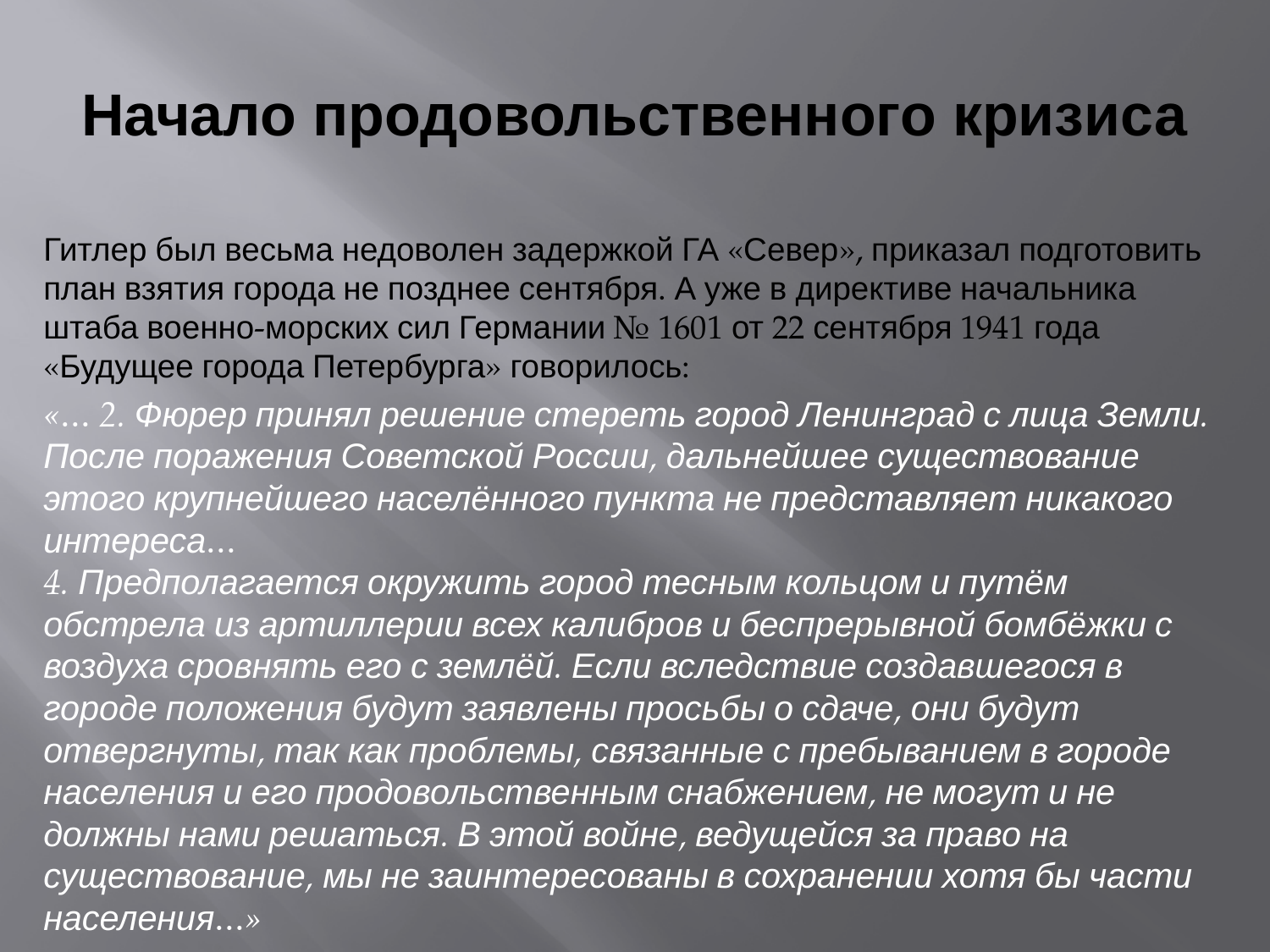

# Начало продовольственного кризиса
Гитлер был весьма недоволен задержкой ГА «Север», приказал подготовить план взятия города не позднее сентября. А уже в директиве начальника штаба военно-морских сил Германии № 1601 от 22 сентября 1941 года «Будущее города Петербурга» говорилось:
«… 2. Фюрер принял решение стереть город Ленинград с лица Земли. После поражения Советской России, дальнейшее существование этого крупнейшего населённого пункта не представляет никакого интереса…
4. Предполагается окружить город тесным кольцом и путём обстрела из артиллерии всех калибров и беспрерывной бомбёжки с воздуха сровнять его с землёй. Если вследствие создавшегося в городе положения будут заявлены просьбы о сдаче, они будут отвергнуты, так как проблемы, связанные с пребыванием в городе населения и его продовольственным снабжением, не могут и не должны нами решаться. В этой войне, ведущейся за право на существование, мы не заинтересованы в сохранении хотя бы части населения…»